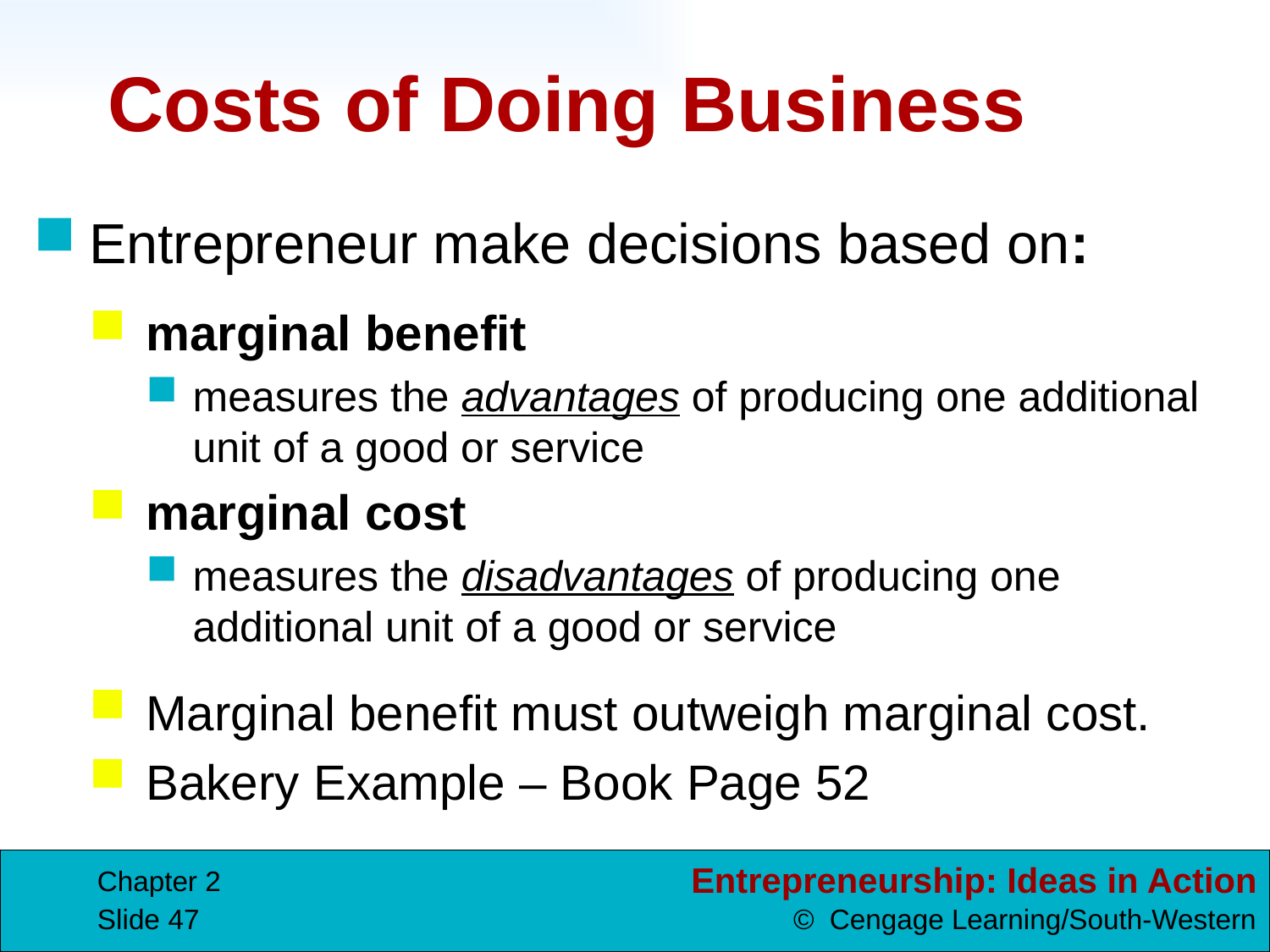

# Costs of Doing Business

Entrepreneur make decisions based on:
marginal benefit
measures the advantages of producing one additional unit of a good or service
marginal cost
measures the disadvantages of producing one additional unit of a good or service
Marginal benefit must outweigh marginal cost.
Bakery Example – Book Page 52
Chapter 2
Slide 47